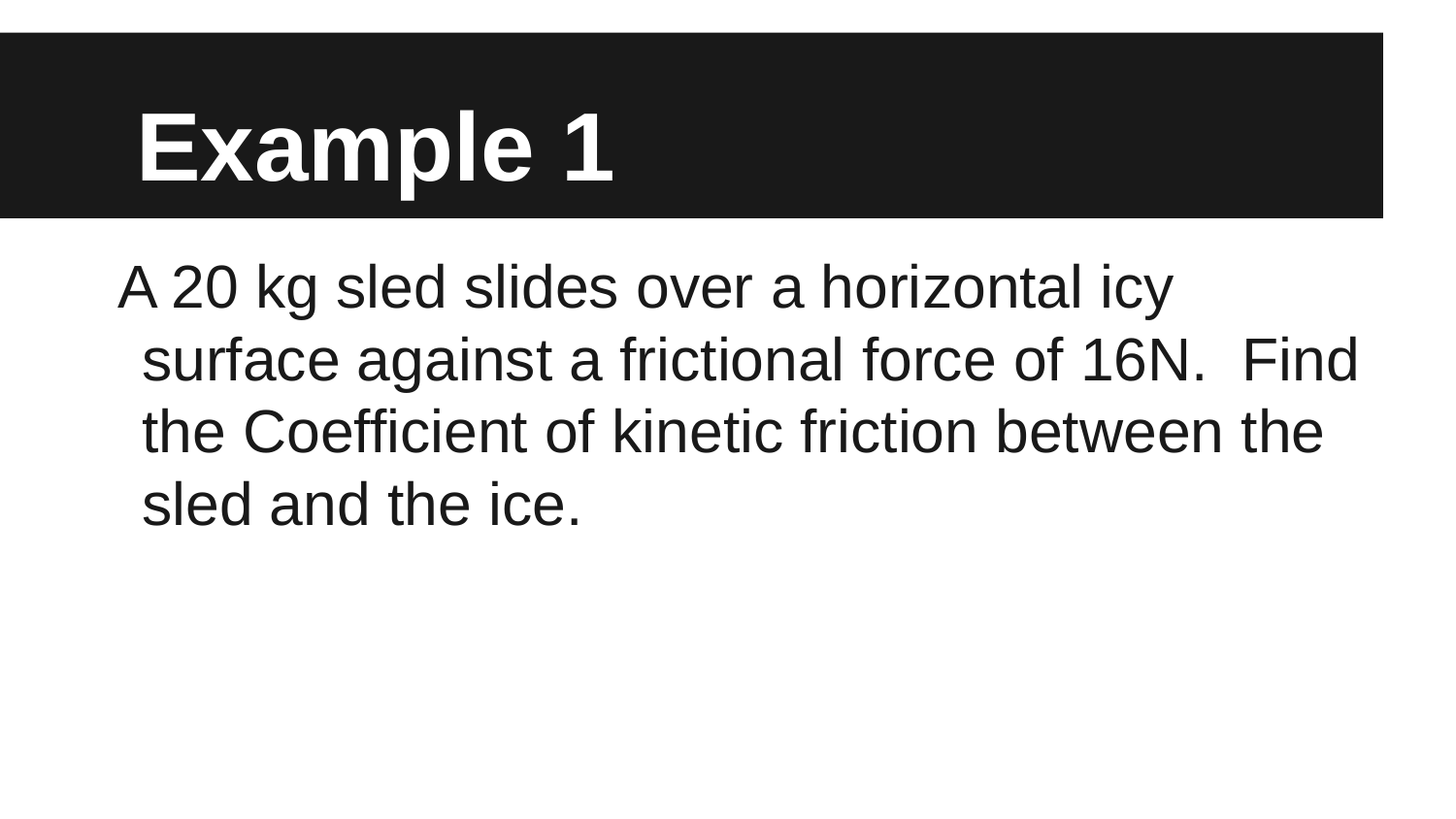

# Example 1
A 20 kg sled slides over a horizontal icy surface against a frictional force of 16N.  Find the Coefficient of kinetic friction between the sled and the ice.